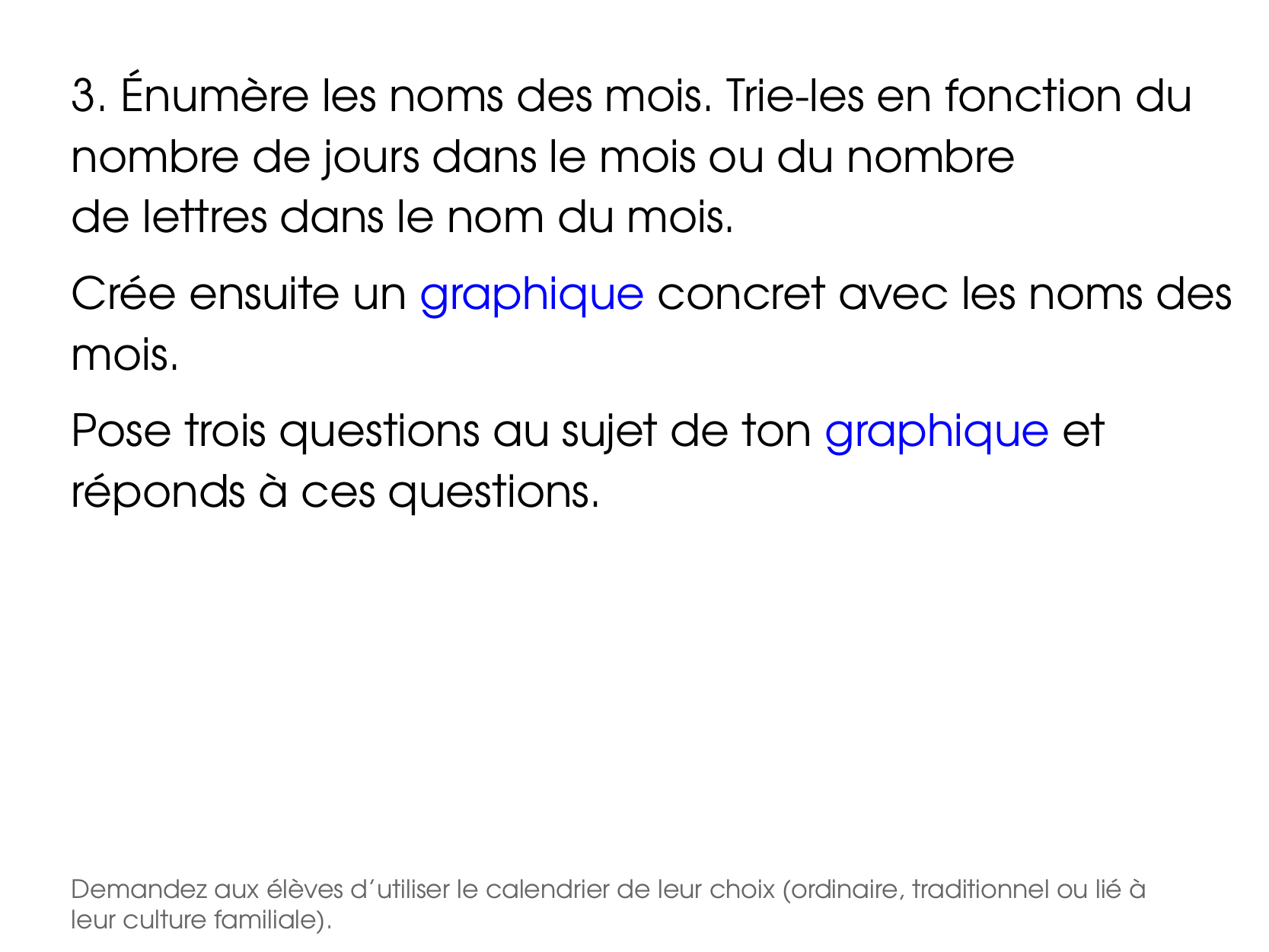

3. Énumère les noms des mois. Trie-les en fonction du nombre de jours dans le mois ou du nombre
de lettres dans le nom du mois.
Crée ensuite un graphique concret avec les noms des mois.
Pose trois questions au sujet de ton graphique et réponds à ces questions.
Demandez aux élèves d’utiliser le calendrier de leur choix (ordinaire, traditionnel ou lié à leur culture familiale).